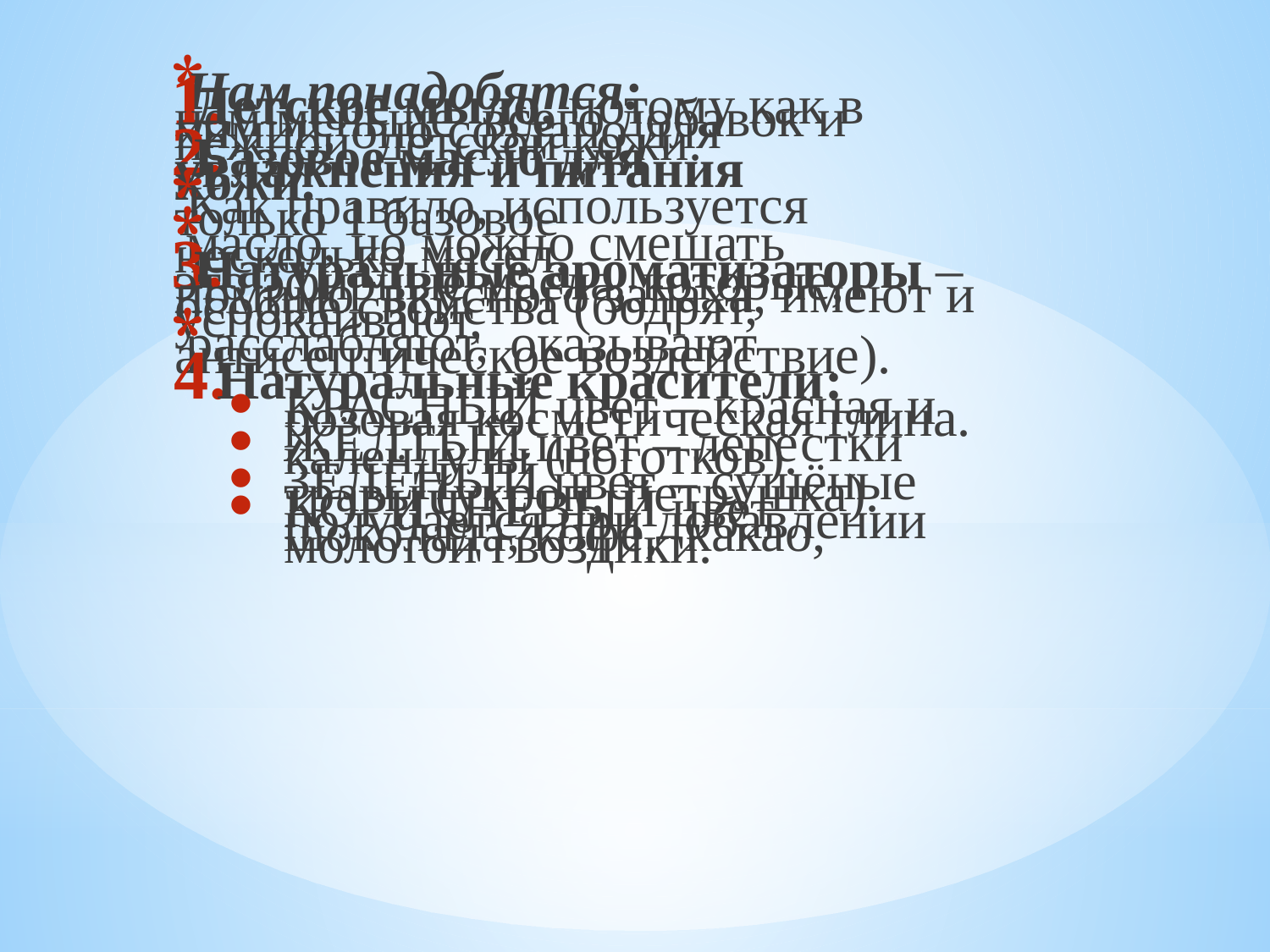

Нам понадобятся:
Детское мыло, потому как в нем меньше  всего добавок и химии, оно создано для нежной  детской кожи.
Базовое масло для увлажнения и питания  кожи.
Как правило, используется только 1 базовое
масло, но можно смешать несколько масел.
Натуральные ароматизаторы – это эфирные масла, которые, помимо  вкусного запаха, имеют и особые свойства (бодрят, успокаивают,
расслабляют, оказывают антисептическое воздействие).
Натуральные красители:
КРАСНЫЙ цвет – красная и розовая косметическая глина.
ЖЁЛТЫЙ цвет – лепестки календулы (ноготков).
ЗЕЛЁНЫЙ цвет – сушёные травы (укроп, петрушка).
КОРИЧНЕВЫЙ цвет получается при добавлении шоколада, кофе,  какао, молотой гвоздики.

#